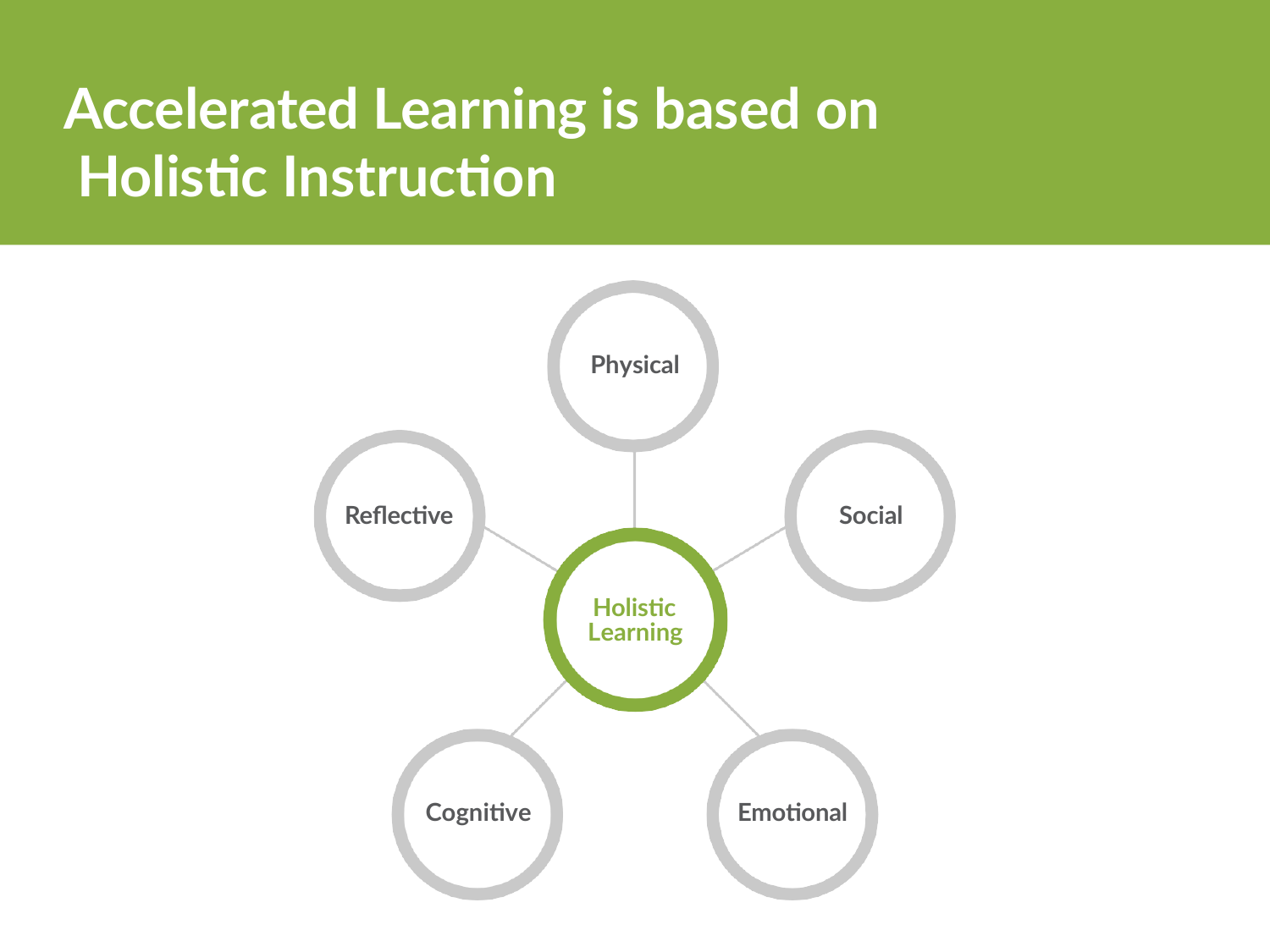

# Accelerated Learning is based on  Holistic Instruction

Physical
Reflective
Social
Holistic  Learning
Cognitive
Emotional